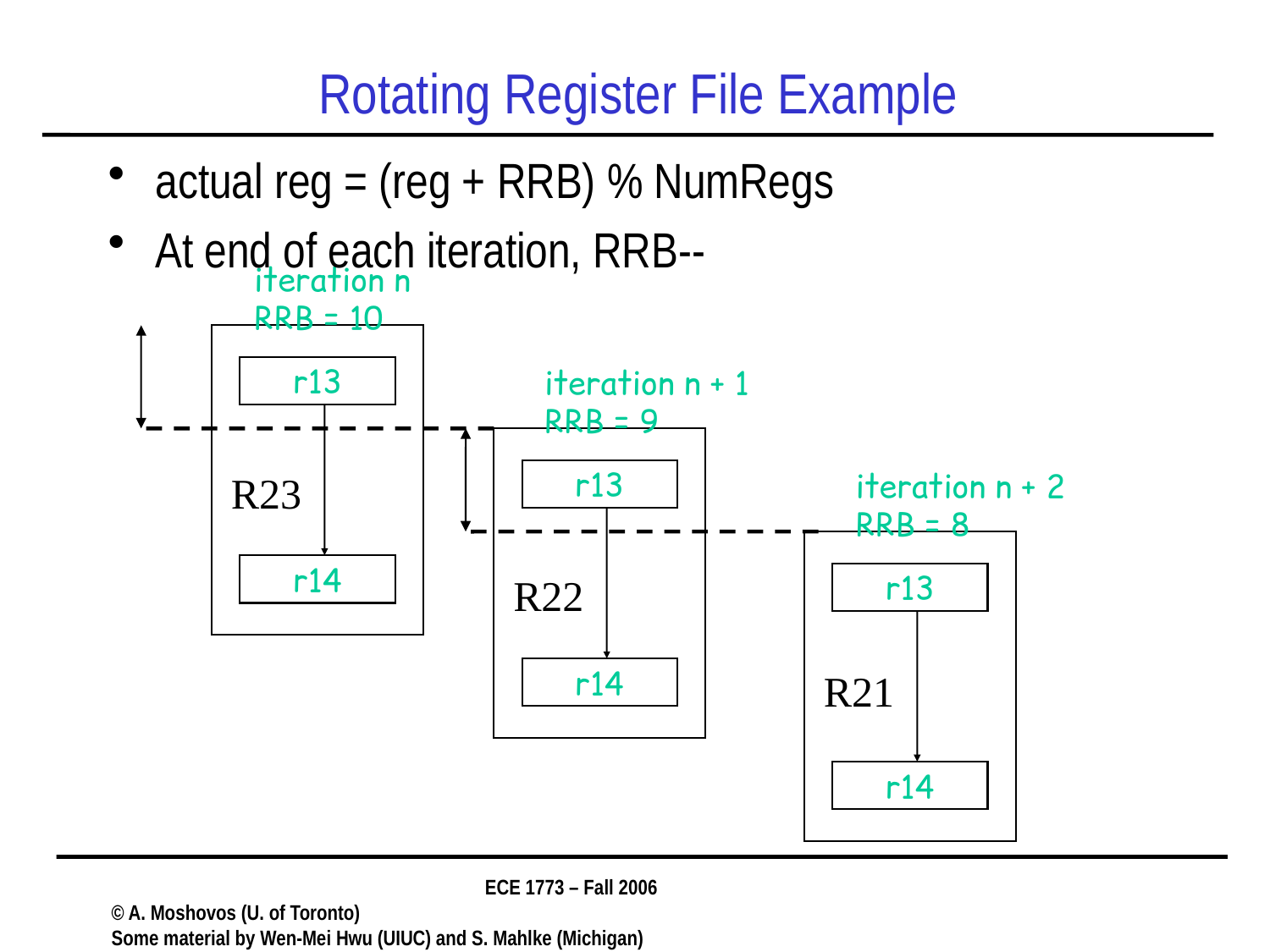

# Rotating Register File Example
actual reg = (reg + RRB) % NumRegs
At end of each iteration, RRB--
iteration n
RRB = 10

r13
iteration n + 1
RRB = 9

R23
r13
iteration n + 2
RRB = 8

r14
R22
r13

r14
R21
r14
ECE 1773 – Fall 2006
© A. Moshovos (U. of Toronto)
Some material by Wen-Mei Hwu (UIUC) and S. Mahlke (Michigan)